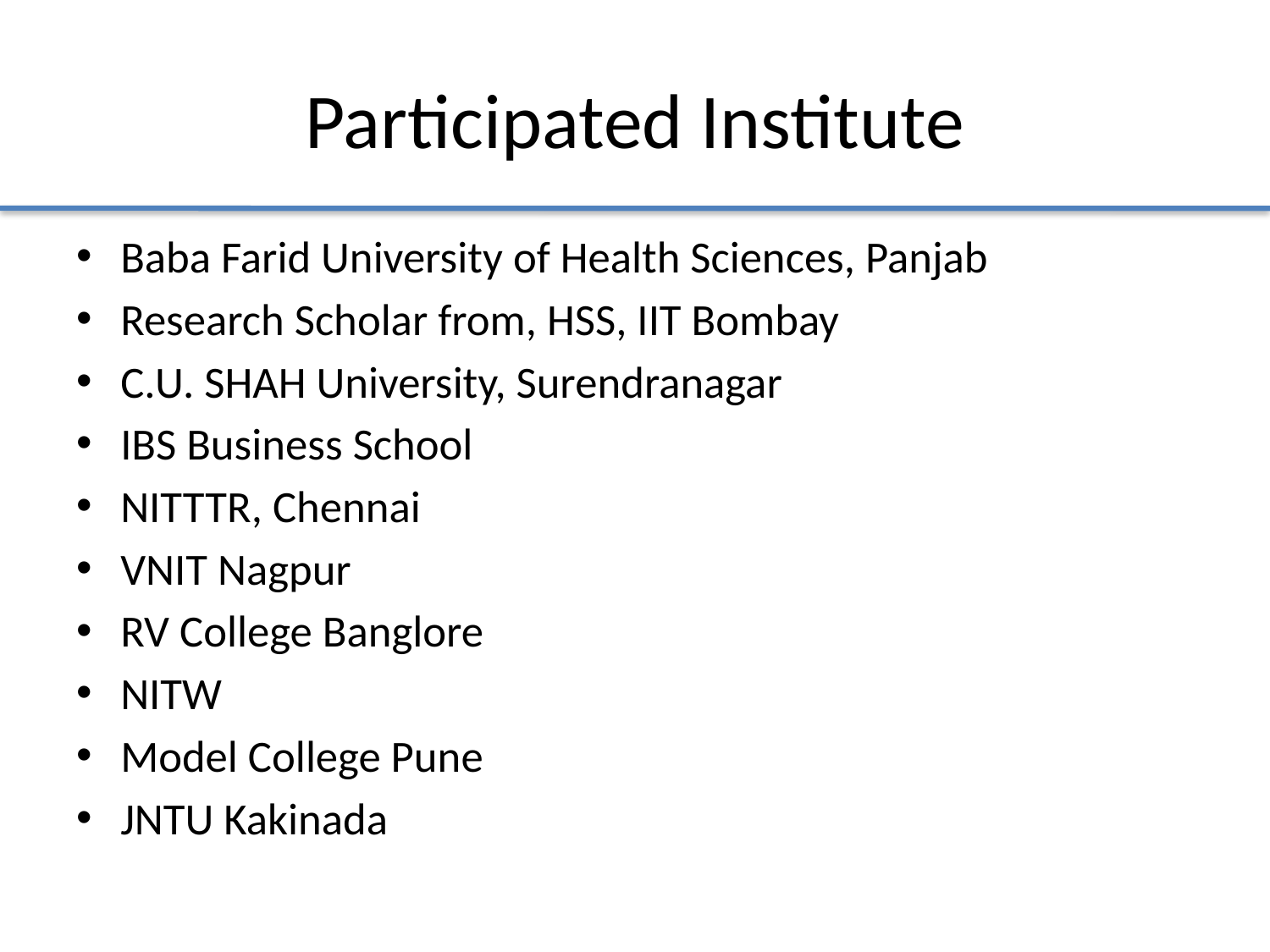

# Participated Institute
Baba Farid University of Health Sciences, Panjab
Research Scholar from, HSS, IIT Bombay
C.U. SHAH University, Surendranagar
IBS Business School
NITTTR, Chennai
VNIT Nagpur
RV College Banglore
NITW
Model College Pune
JNTU Kakinada